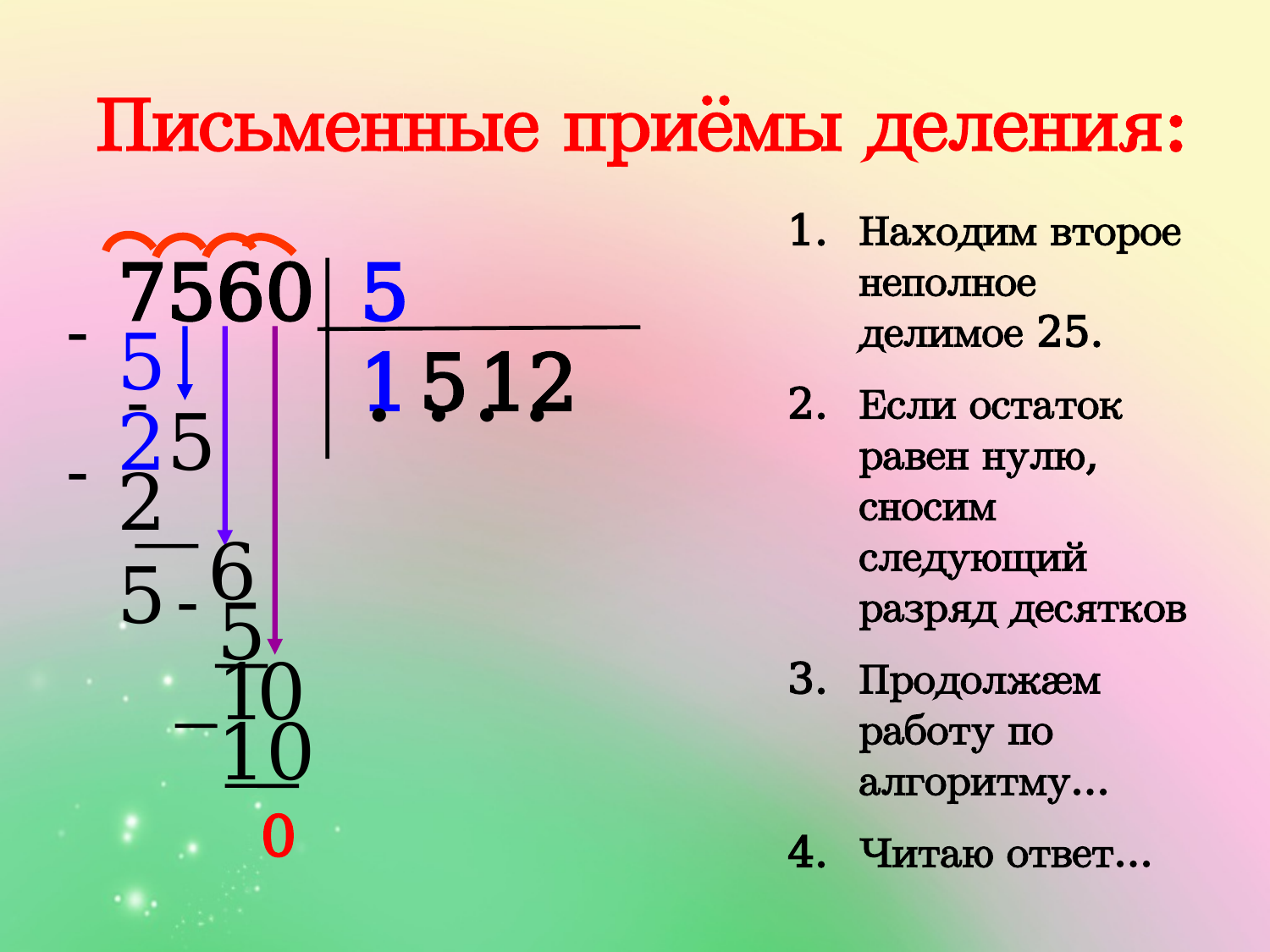

Письменные приёмы деления:
Находим второе неполное делимое 25.
Если остаток равен нулю, сносим следующий разряд десятков
Продолжаем работу по алгоритму…
Читаю ответ…

7560
5

−
5

1
5
1
2

−
2
5
●
●
●
●
−
25

6

−
5
1
0

10

0